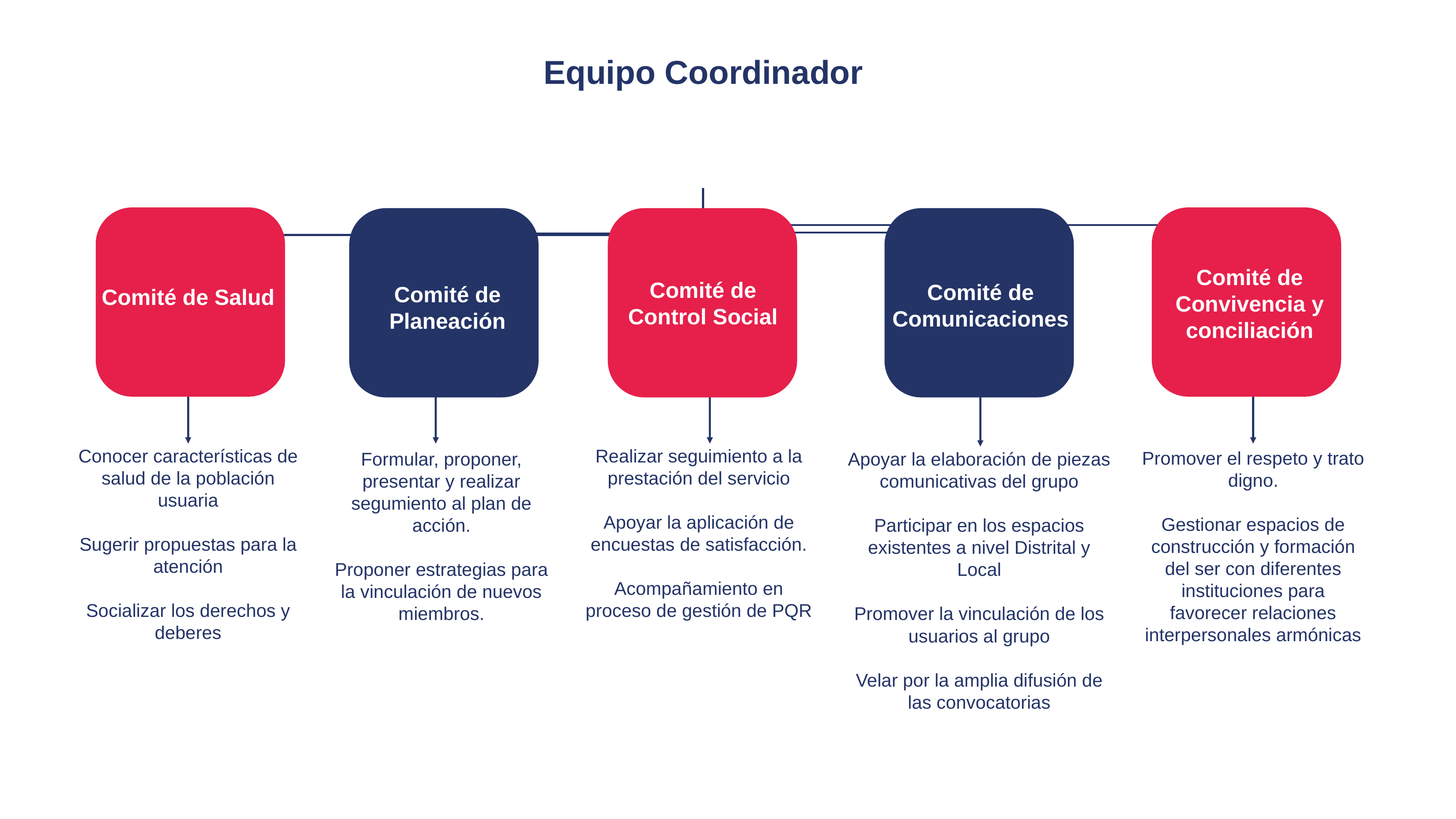

# Equipo Coordinador

Comité de Convivencia y conciliación
Comité de Control Social
Comité de Comunicaciones
Comité de Planeación
Comité de Salud
Conocer características de salud de la población usuaria

Sugerir propuestas para la atención

Socializar los derechos y deberes
Realizar seguimiento a la prestación del servicio

Apoyar la aplicación de encuestas de satisfacción.

Acompañamiento en proceso de gestión de PQR
Promover el respeto y trato digno.

Gestionar espacios de construcción y formación del ser con diferentes instituciones para favorecer relaciones interpersonales armónicas
Formular, proponer, presentar y realizar segumiento al plan de acción.

Proponer estrategias para la vinculación de nuevos miembros.
Apoyar la elaboración de piezas comunicativas del grupo

Participar en los espacios existentes a nivel Distrital y Local

Promover la vinculación de los usuarios al grupo

Velar por la amplia difusión de las convocatorias